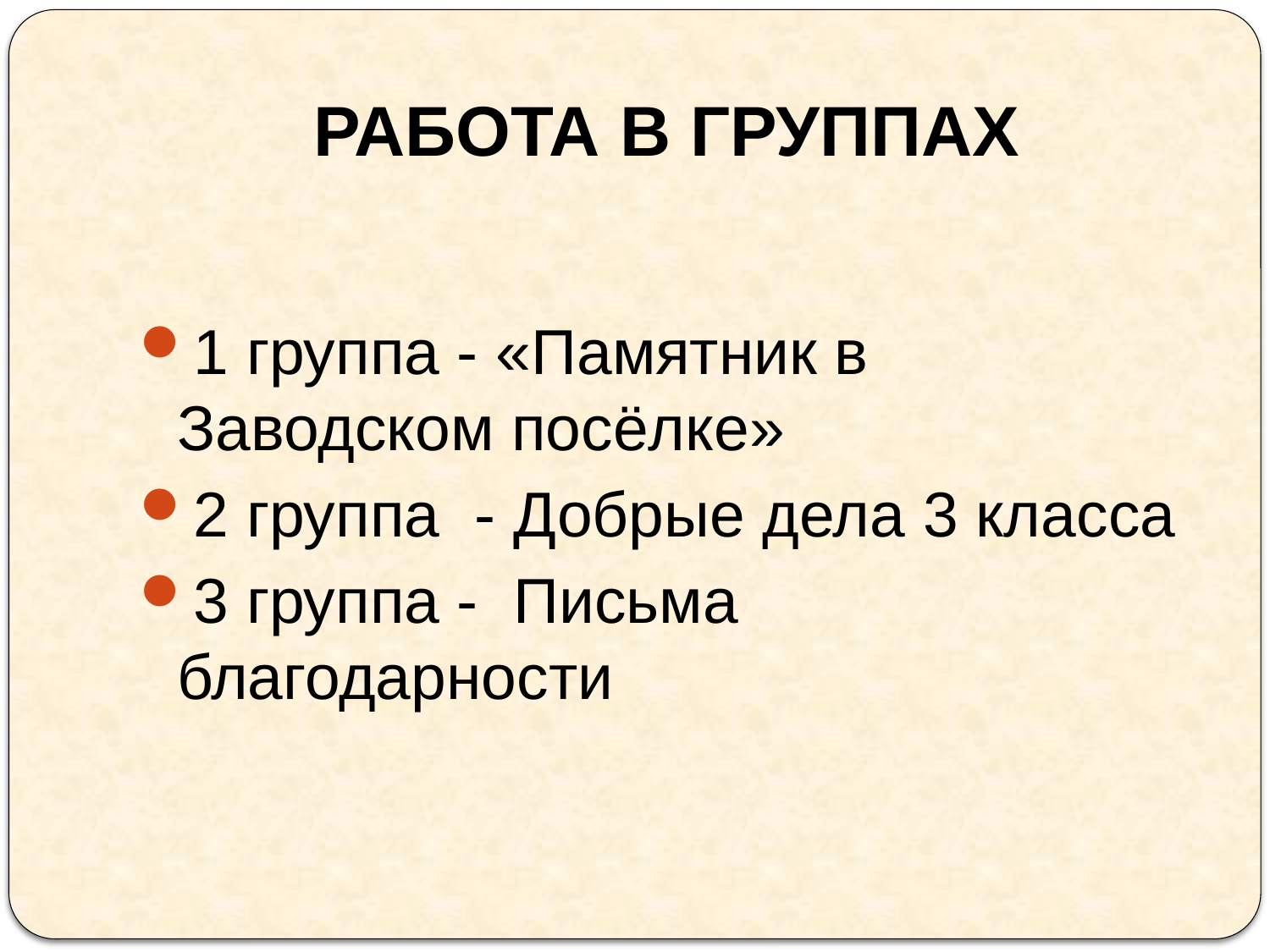

РАБОТА В ГРУППАХ

1 группа - «Памятник в Заводском посёлке»
2 группа  - Добрые дела 3 класса
3 группа -  Письма  благодарности